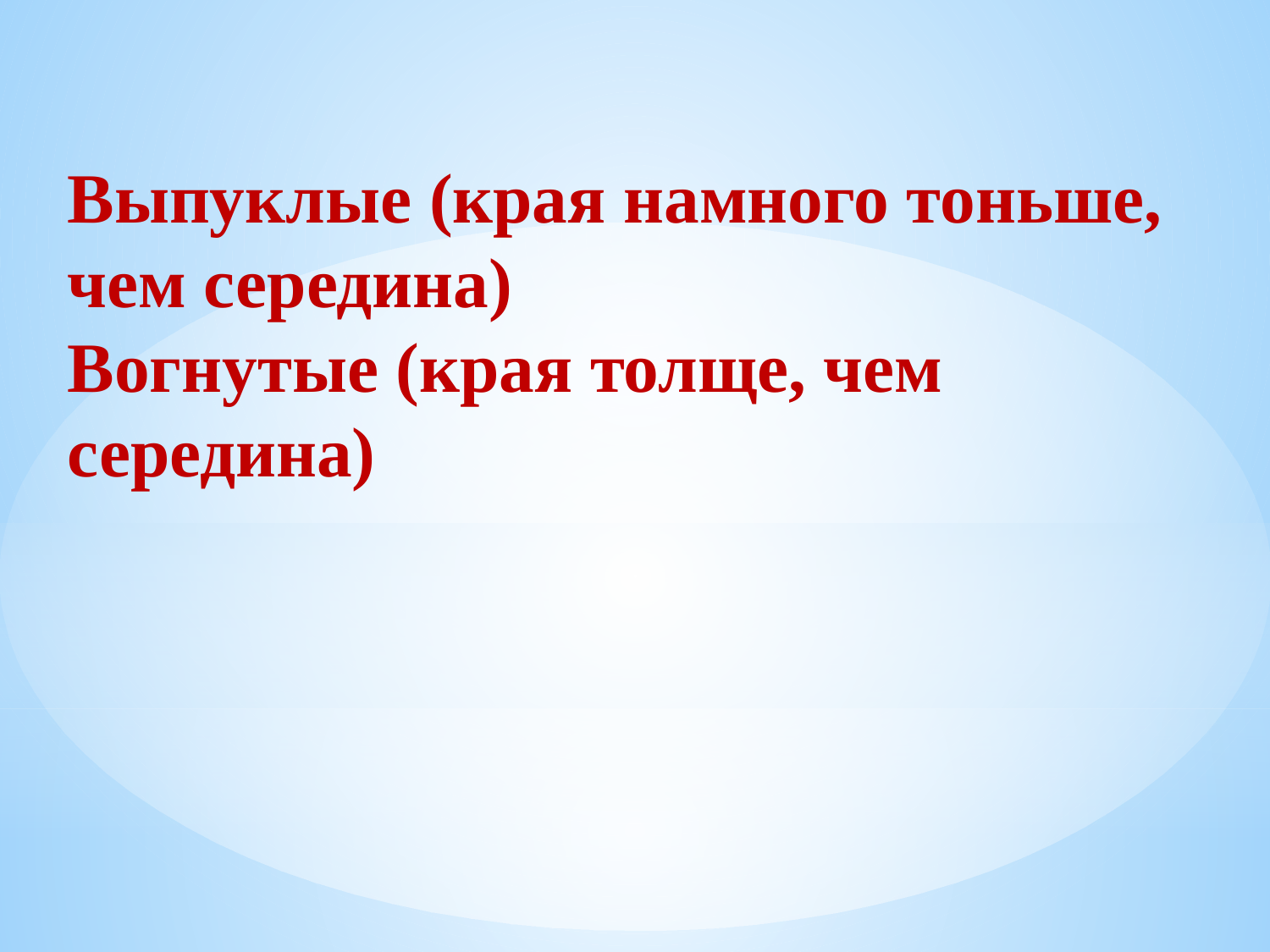

Выпуклые (края намного тоньше, чем середина)
Вогнутые (края толще, чем середина)